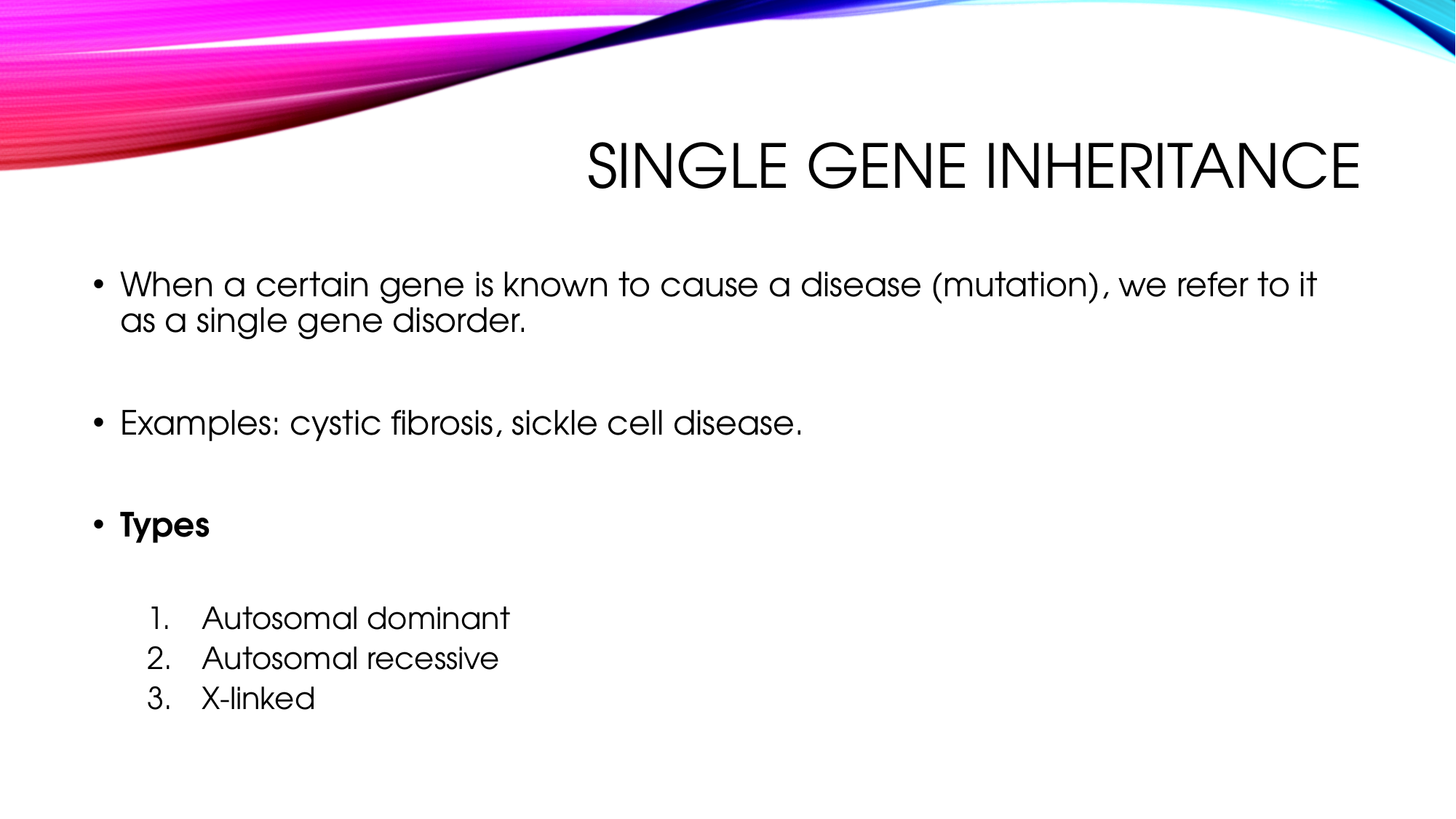

# Single gene inheritance
When a certain gene is known to cause a disease (mutation), we refer to it as a single gene disorder.

Examples: cystic fibrosis, sickle cell disease.

Types

Autosomal dominant
Autosomal recessive
X-linked